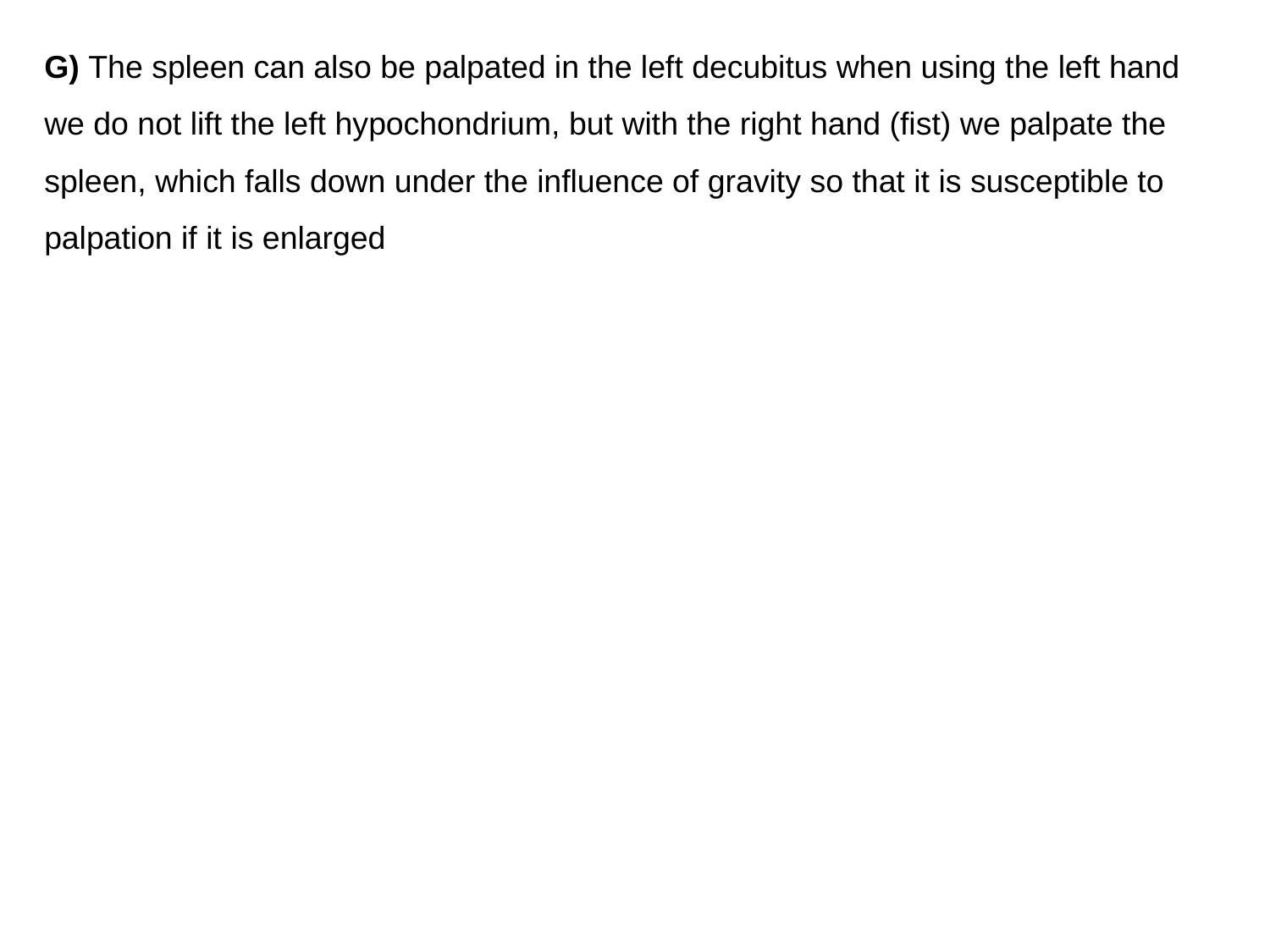

G) The spleen can also be palpated in the left decubitus when using the left hand
we do not lift the left hypochondrium, but with the right hand (fist) we palpate the spleen, which falls down under the influence of gravity so that it is susceptible to palpation if it is enlarged